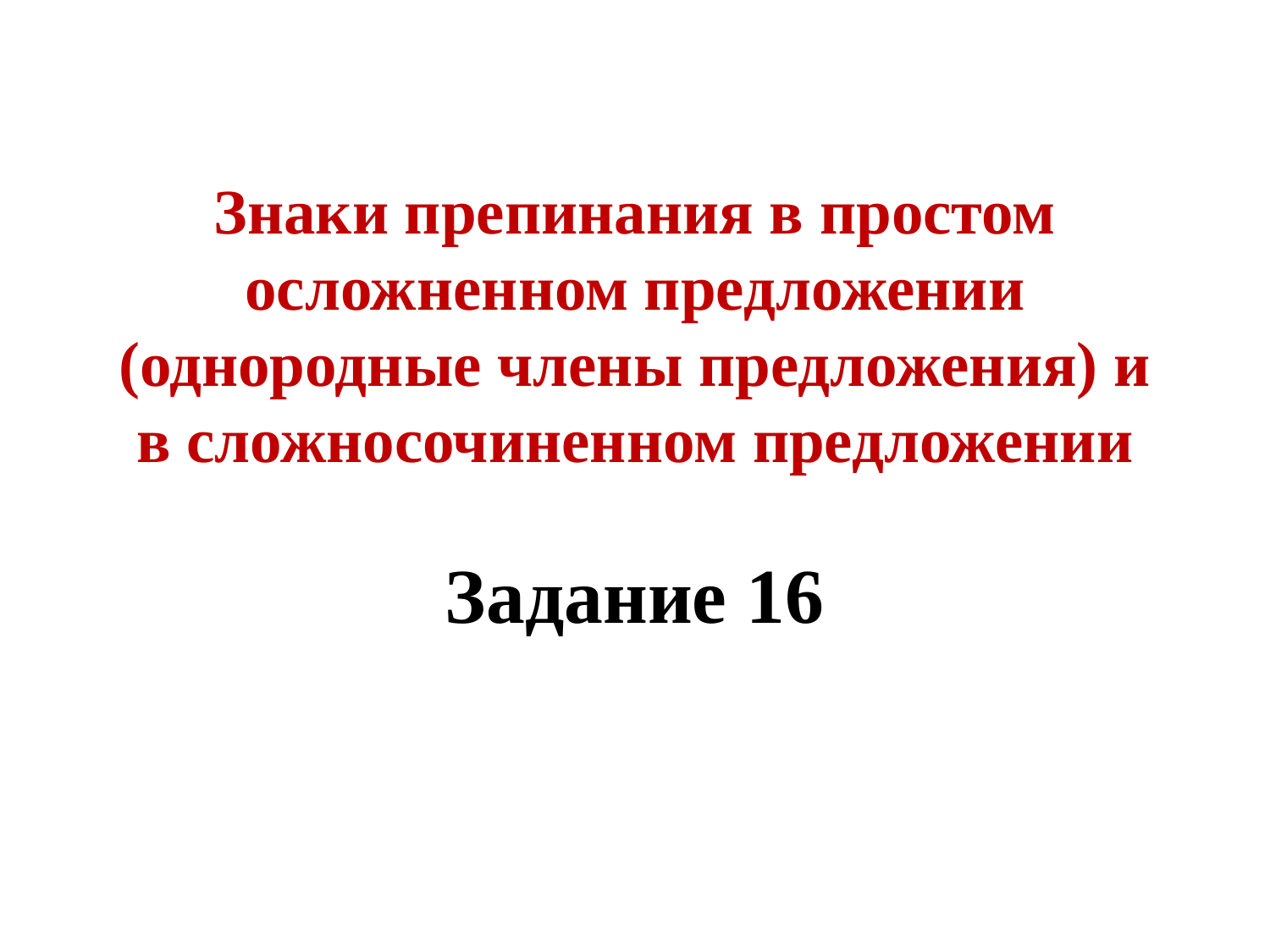

# Знаки препинания в простом осложненном предложении (однородные члены предложения) и в сложносочиненном предложении
Задание 16